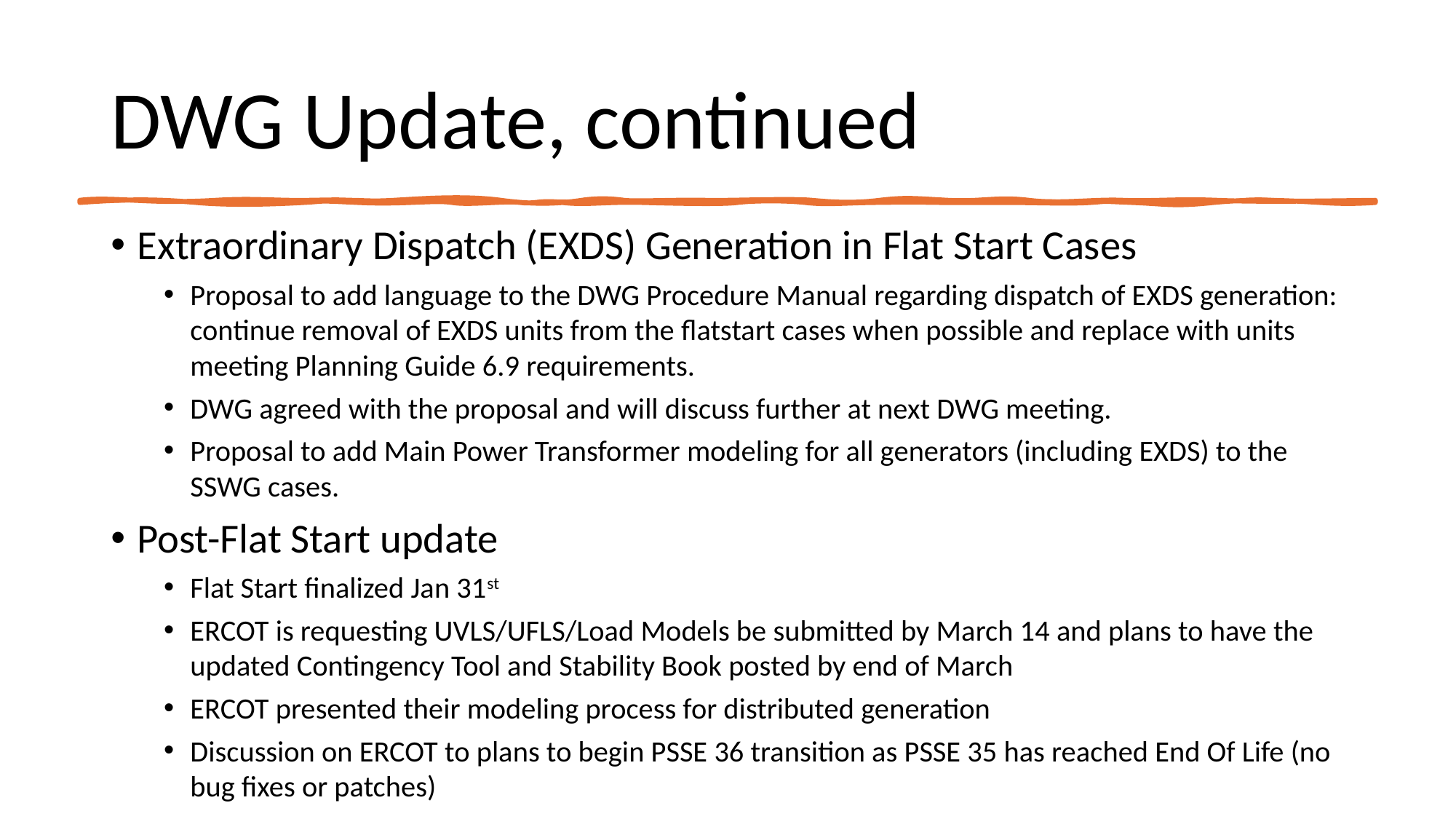

# DWG Update, continued

Extraordinary Dispatch (EXDS) Generation in Flat Start Cases
Proposal to add language to the DWG Procedure Manual regarding dispatch of EXDS generation: continue removal of EXDS units from the flatstart cases when possible and replace with units meeting Planning Guide 6.9 requirements.
DWG agreed with the proposal and will discuss further at next DWG meeting.
Proposal to add Main Power Transformer modeling for all generators (including EXDS) to the SSWG cases.
Post-Flat Start update
Flat Start finalized Jan 31st
ERCOT is requesting UVLS/UFLS/Load Models be submitted by March 14 and plans to have the updated Contingency Tool and Stability Book posted by end of March
ERCOT presented their modeling process for distributed generation
Discussion on ERCOT to plans to begin PSSE 36 transition as PSSE 35 has reached End Of Life (no bug fixes or patches)